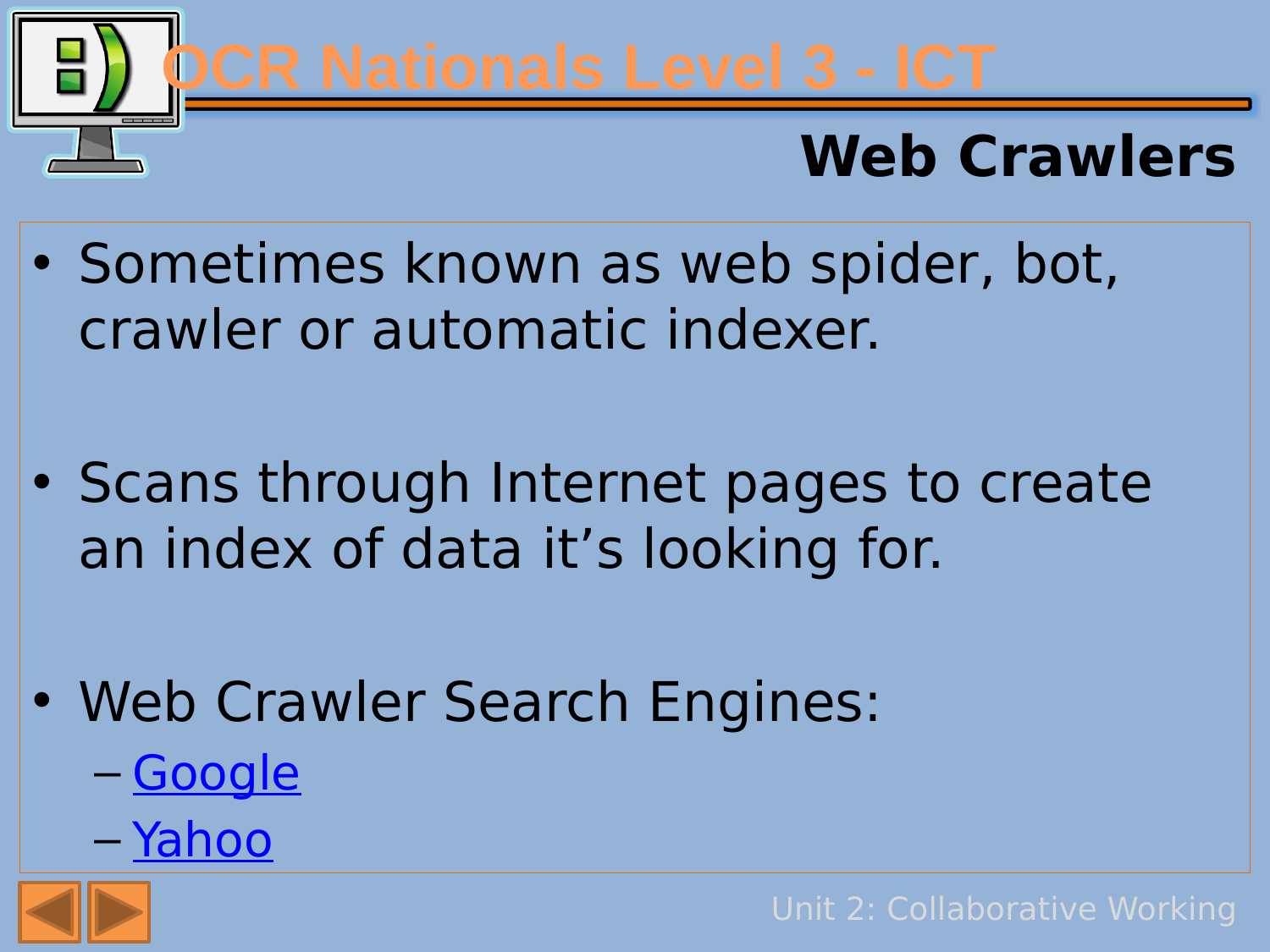

# Web Crawlers
Sometimes known as web spider, bot, crawler or automatic indexer.

Scans through Internet pages to create an index of data it’s looking for.

Web Crawler Search Engines:
Google
Yahoo